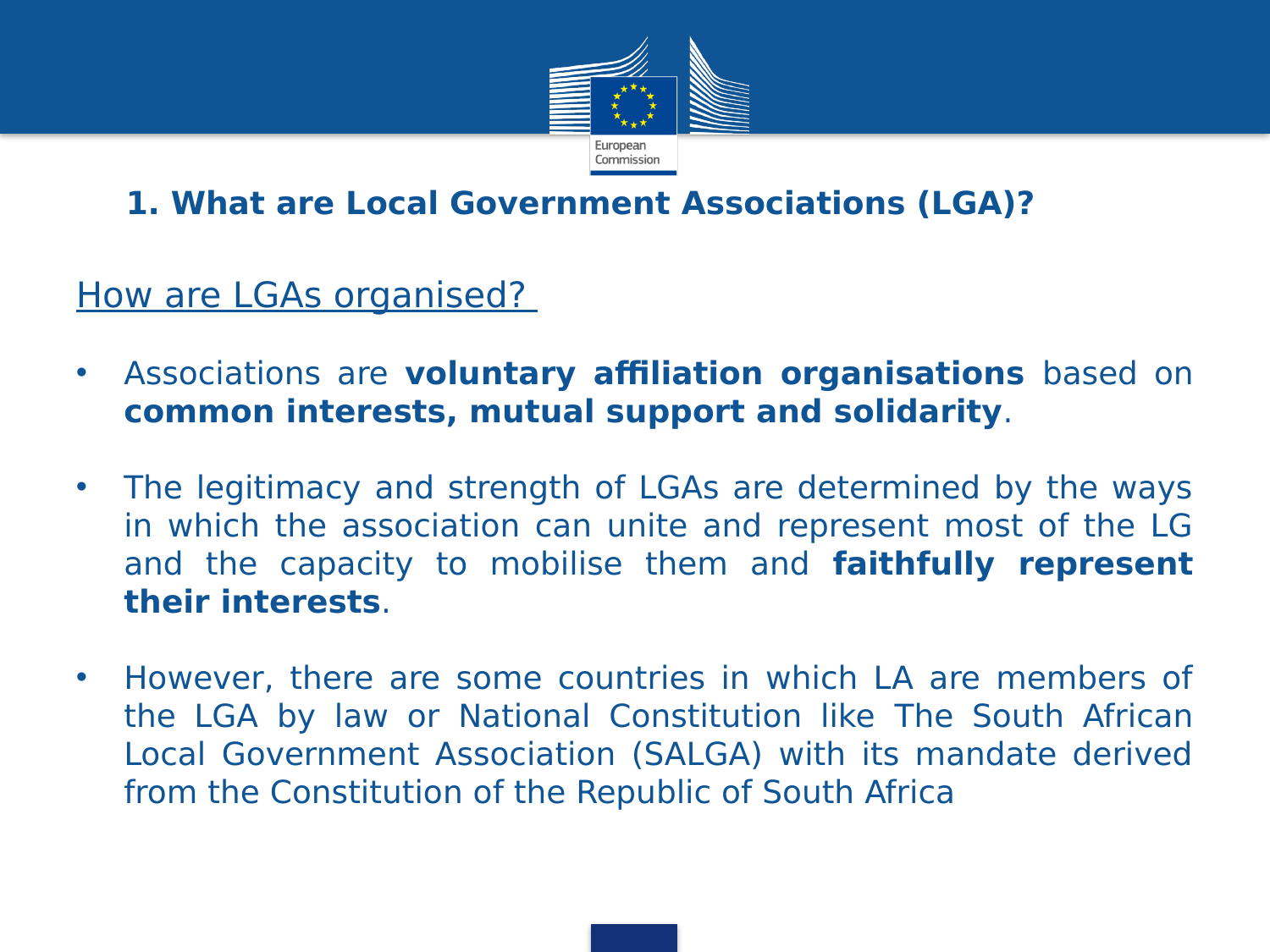

1. What are Local Government Associations (LGA)?
How are LGAs organised?

Associations are voluntary affiliation organisations based on common interests, mutual support and solidarity.

The legitimacy and strength of LGAs are determined by the ways in which the association can unite and represent most of the LG and the capacity to mobilise them and faithfully represent their interests.

However, there are some countries in which LA are members of the LGA by law or National Constitution like The South African Local Government Association (SALGA) with its mandate derived from the Constitution of the Republic of South Africa